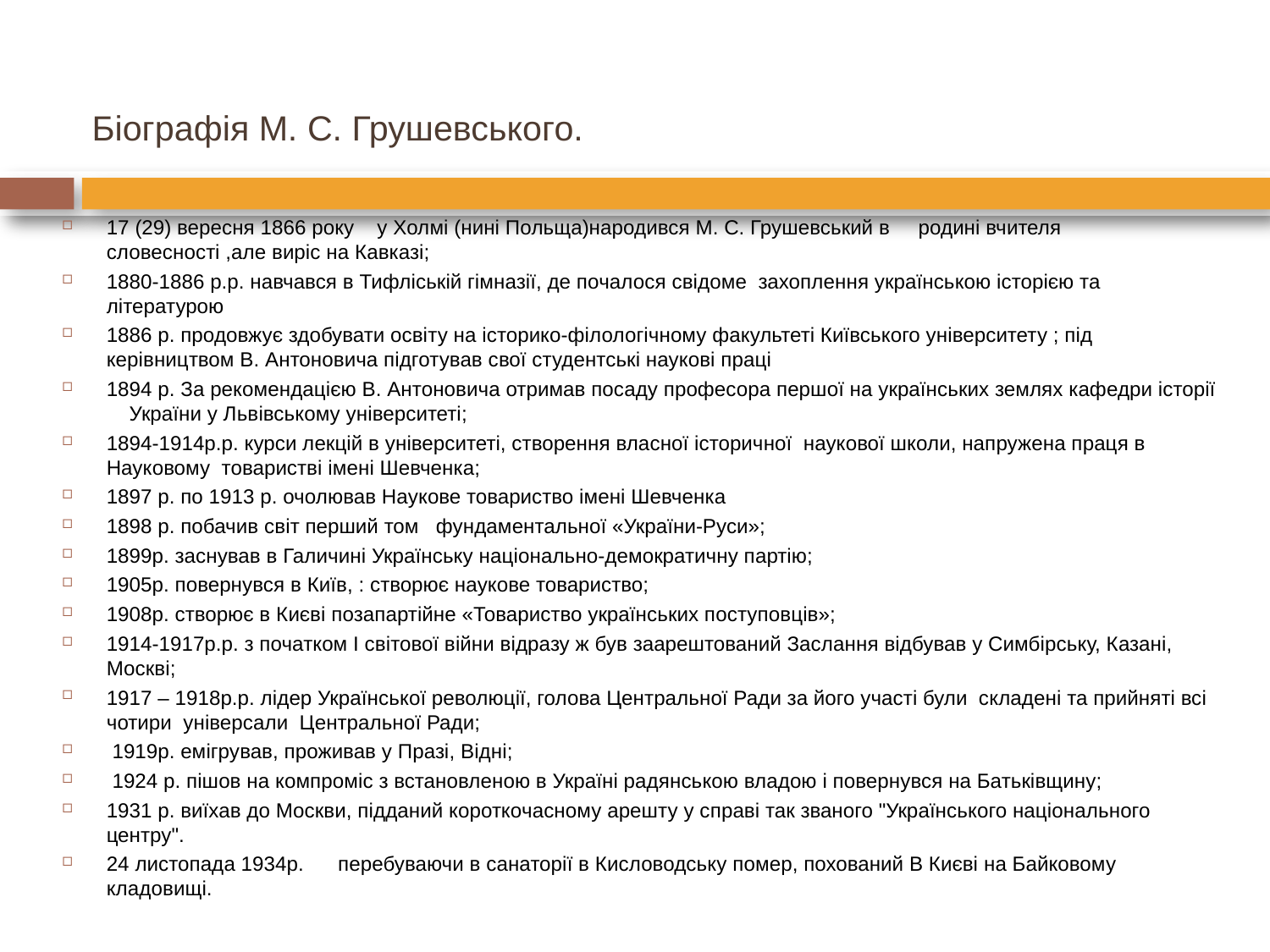

# Біографія М. С. Грушевського.
17 (29) вересня 1866 року    у Холмі (нині Польща)народився М. С. Грушевський в     родині вчителя словесності ,але виріс на Кавказі;
1880-1886 р.р. навчався в Тифліській гімназії, де почалося свідоме  захоплення українською історією та літературою
1886 р. продовжує здобувати освіту на історико-філологічному факультеті Київського університету ; під керівництвом В. Антоновича підготував свої студентські наукові праці
1894 р. За рекомендацією В. Антоновича отримав посаду професора першої на українських землях кафедри історії     України у Львівському університеті;
1894-1914р.р. курси лекцій в університеті, створення власної історичної  наукової школи, напружена праця в Науковому  товаристві імені Шевченка;
1897 р. по 1913 р. очолював Наукове товариство імені Шевченка
1898 р. побачив світ перший том   фундаментальної «України-Руси»;
1899р. заснував в Галичині Українську національно-демократичну партію;
1905р. повернувся в Київ, : створює наукове товариство;
1908р. створює в Києві позапартійне «Товариство українських поступовців»;
1914-1917р.р. з початком І світової війни відразу ж був заарештований Заслання відбував у Симбірську, Казані, Москві;
1917 – 1918р.р. лідер Української революції, голова Центральної Ради за його участі були  складені та прийняті всі чотири  універсали  Центральної Ради;
 1919р. емігрував, проживав у Празі, Відні;
 1924 р. пішов на компроміс з встановленою в Україні радянською владою і повернувся на Батьківщину;
1931 р. виїхав до Москви, підданий короткочасному арешту у справі так званого "Українського національного центру".
24 листопада 1934р.      перебуваючи в санаторії в Кисловодську помер, похований В Києві на Байковому кладовищі.